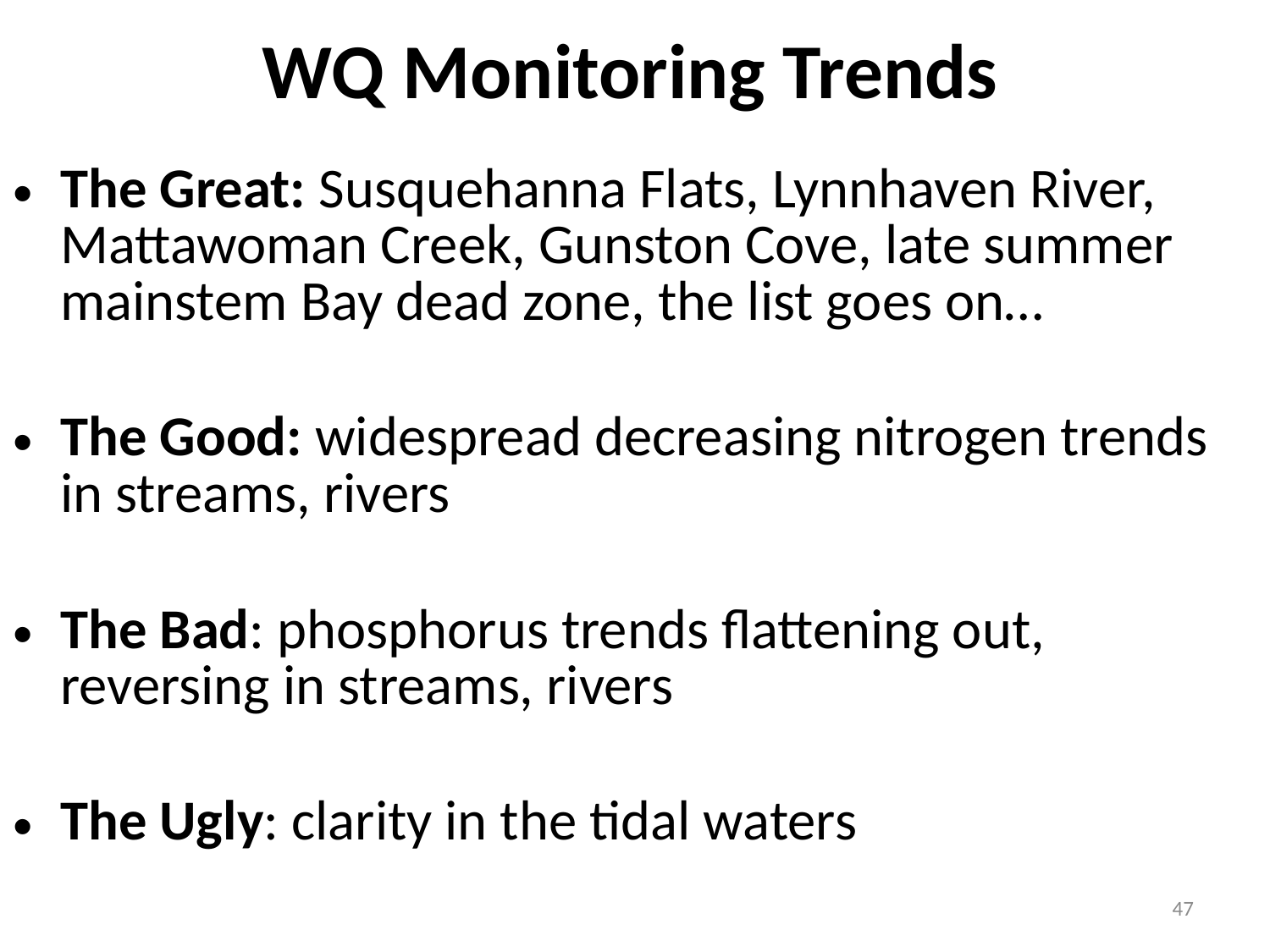

# WQ Monitoring Trends
The Great: Susquehanna Flats, Lynnhaven River, Mattawoman Creek, Gunston Cove, late summer mainstem Bay dead zone, the list goes on…

The Good: widespread decreasing nitrogen trends in streams, rivers

The Bad: phosphorus trends flattening out, reversing in streams, rivers

The Ugly: clarity in the tidal waters
47